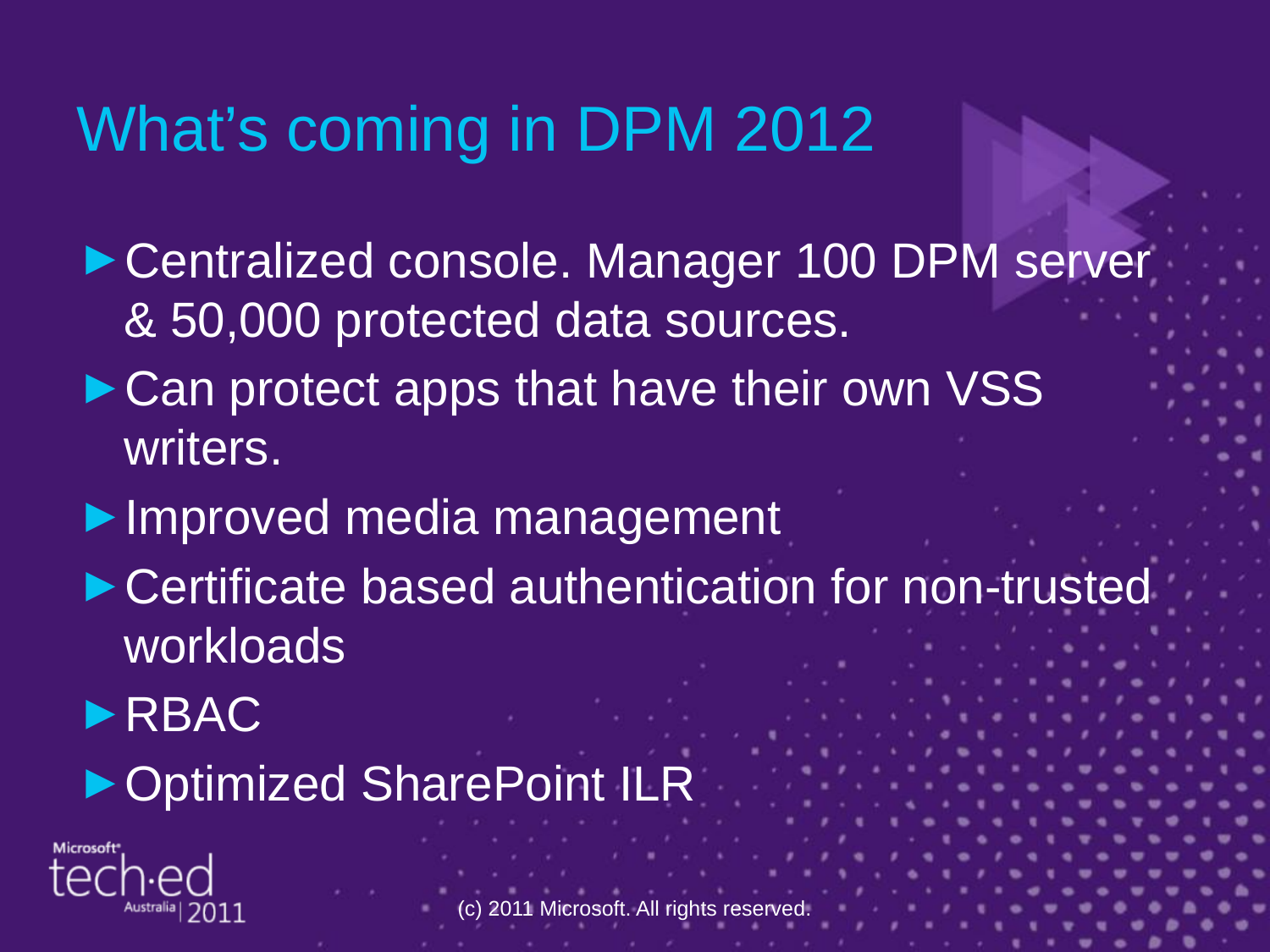

# What’s coming in DPM 2012
Centralized console. Manager 100 DPM server & 50,000 protected data sources.
Can protect apps that have their own VSS writers.
Improved media management
Certificate based authentication for non-trusted workloads
RBAC
Optimized SharePoint ILR
(c) 2011 Microsoft. All rights reserved.